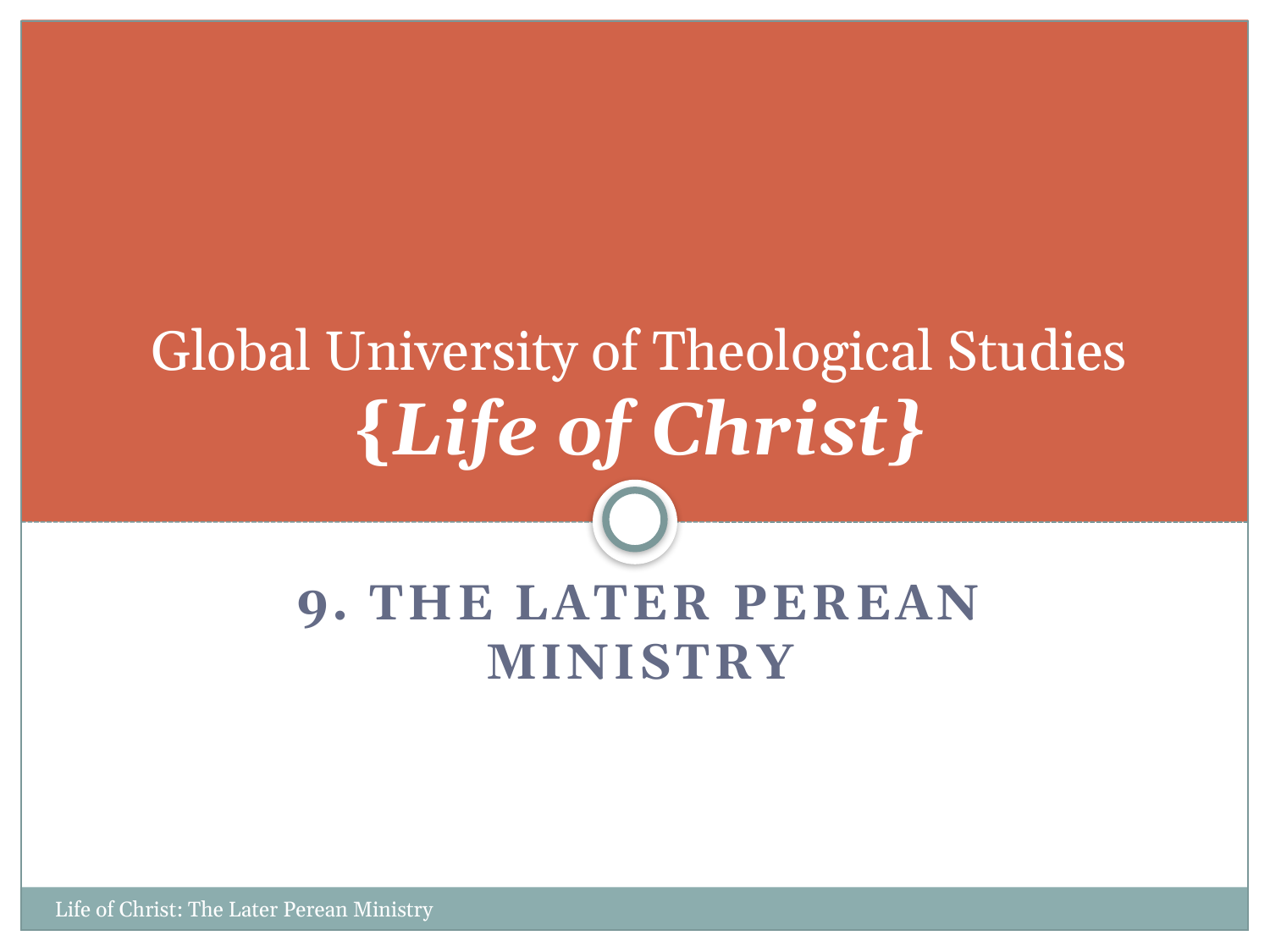

# Global University of Theological Studies {Life of Christ}
9. The later Perean ministry
Life of Christ: The Later Perean Ministry